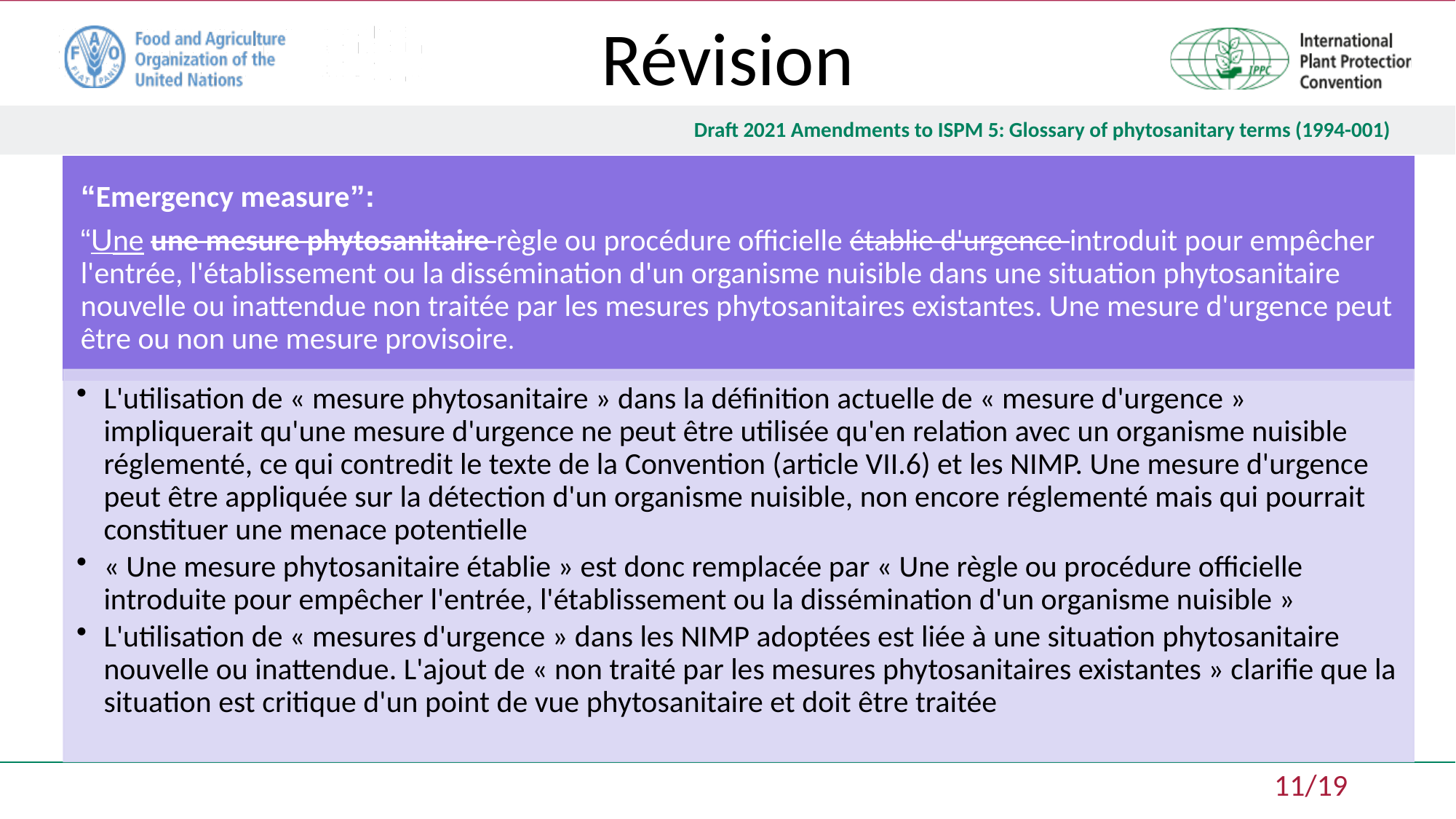

Révision
“Emergency measure”:
“Une une mesure phytosanitaire règle ou procédure officielle établie d'urgence introduit pour empêcher l'entrée, l'établissement ou la dissémination d'un organisme nuisible dans une situation phytosanitaire nouvelle ou inattendue non traitée par les mesures phytosanitaires existantes. Une mesure d'urgence peut être ou non une mesure provisoire.
L'utilisation de « mesure phytosanitaire » dans la définition actuelle de « mesure d'urgence » impliquerait qu'une mesure d'urgence ne peut être utilisée qu'en relation avec un organisme nuisible réglementé, ce qui contredit le texte de la Convention (article VII.6) et les NIMP. Une mesure d'urgence peut être appliquée sur la détection d'un organisme nuisible, non encore réglementé mais qui pourrait constituer une menace potentielle
« Une mesure phytosanitaire établie » est donc remplacée par « Une règle ou procédure officielle introduite pour empêcher l'entrée, l'établissement ou la dissémination d'un organisme nuisible »
L'utilisation de « mesures d'urgence » dans les NIMP adoptées est liée à une situation phytosanitaire nouvelle ou inattendue. L'ajout de « non traité par les mesures phytosanitaires existantes » clarifie que la situation est critique d'un point de vue phytosanitaire et doit être traitée